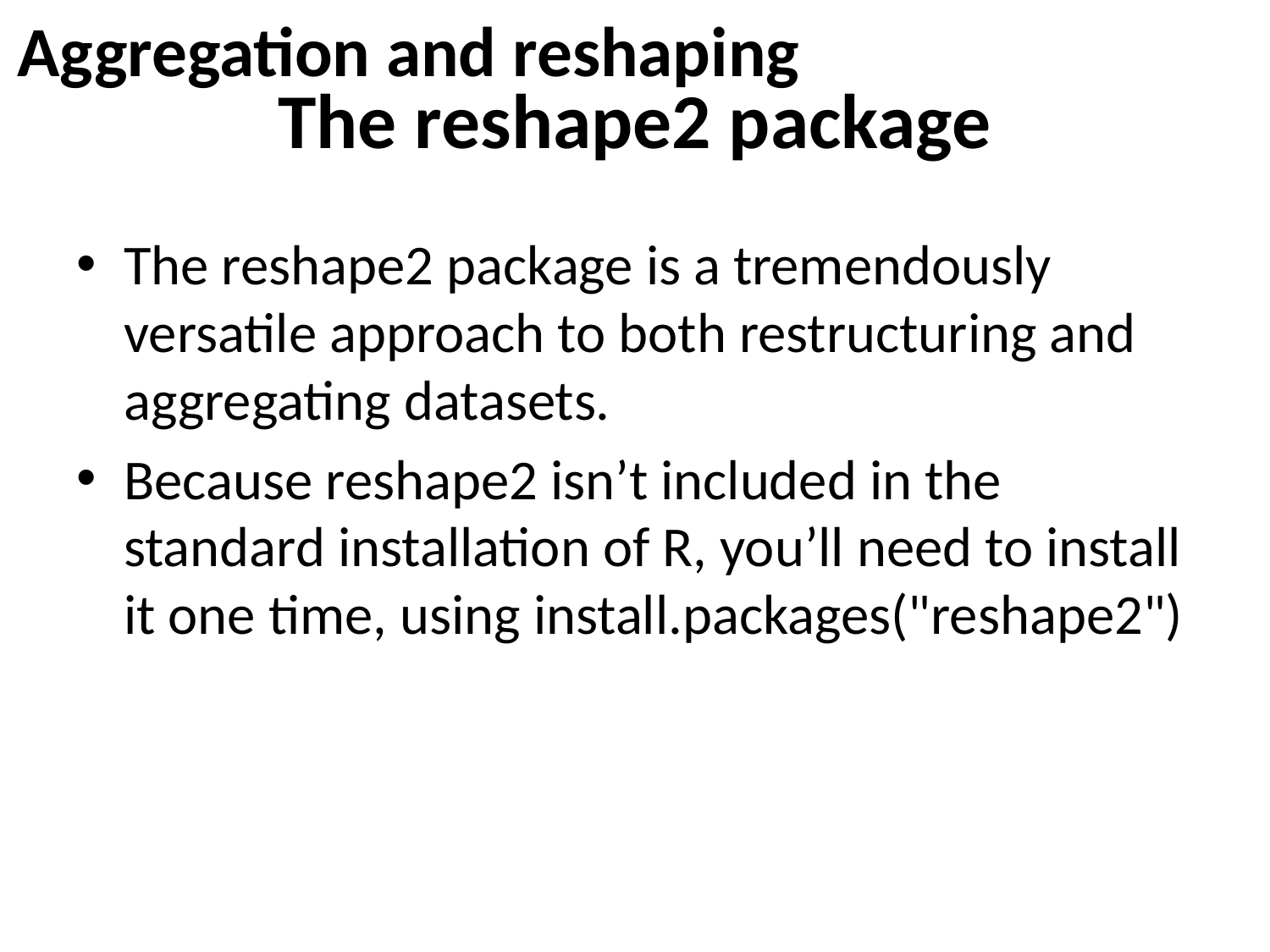

Aggregation and reshaping
# The reshape2 package
The reshape2 package is a tremendously versatile approach to both restructuring and aggregating datasets.
Because reshape2 isn’t included in the standard installation of R, you’ll need to install it one time, using install.packages("reshape2")